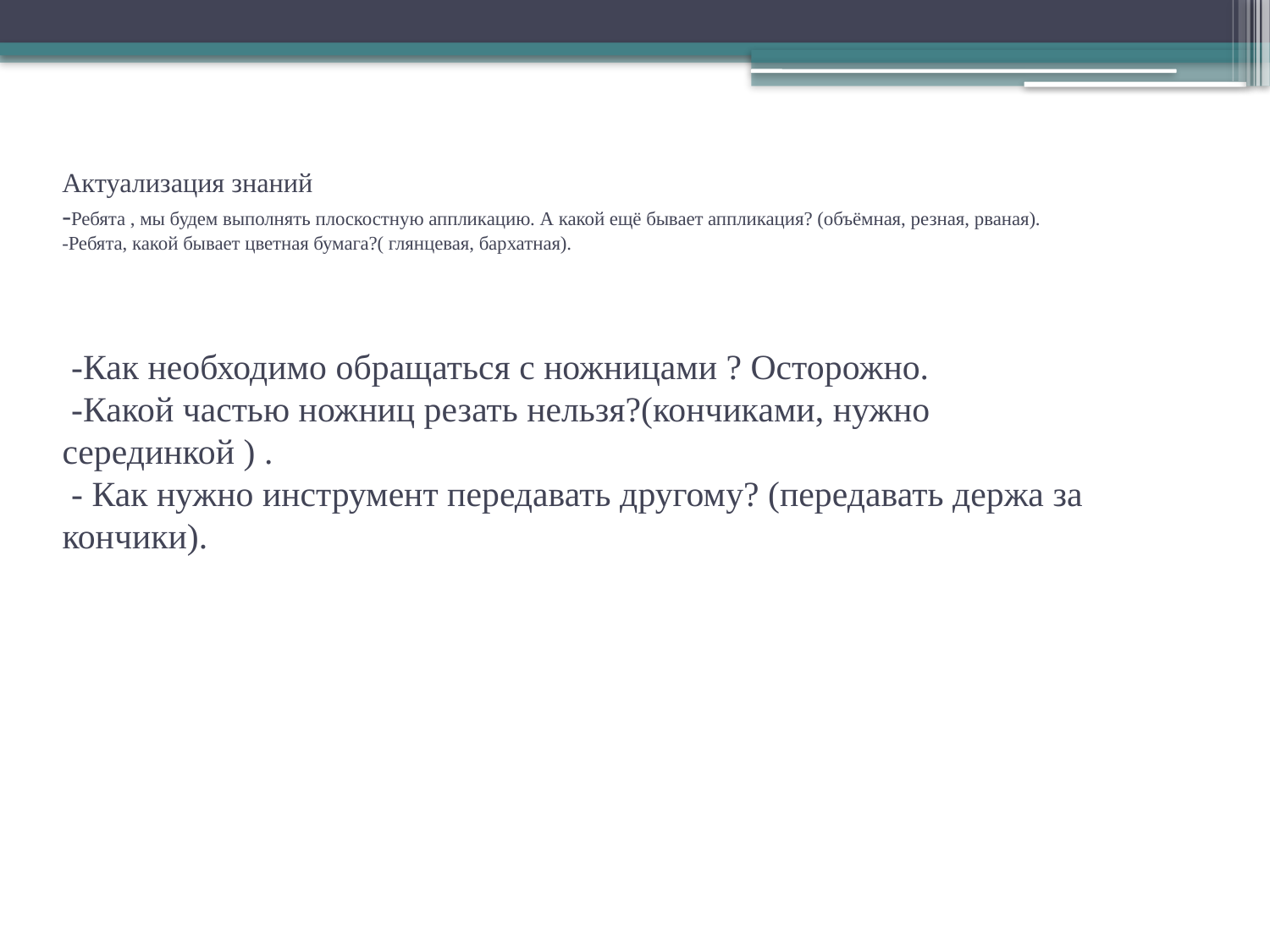

# Актуализация знаний -Ребята , мы будем выполнять плоскостную аппликацию. А какой ещё бывает аппликация? (объёмная, резная, рваная). -Ребята, какой бывает цветная бумага?( глянцевая, бархатная).
 -Как необходимо обращаться с ножницами ? Осторожно.
 -Какой частью ножниц резать нельзя?(кончиками, нужно серединкой ) .
 - Как нужно инструмент передавать другому? (передавать держа за кончики).